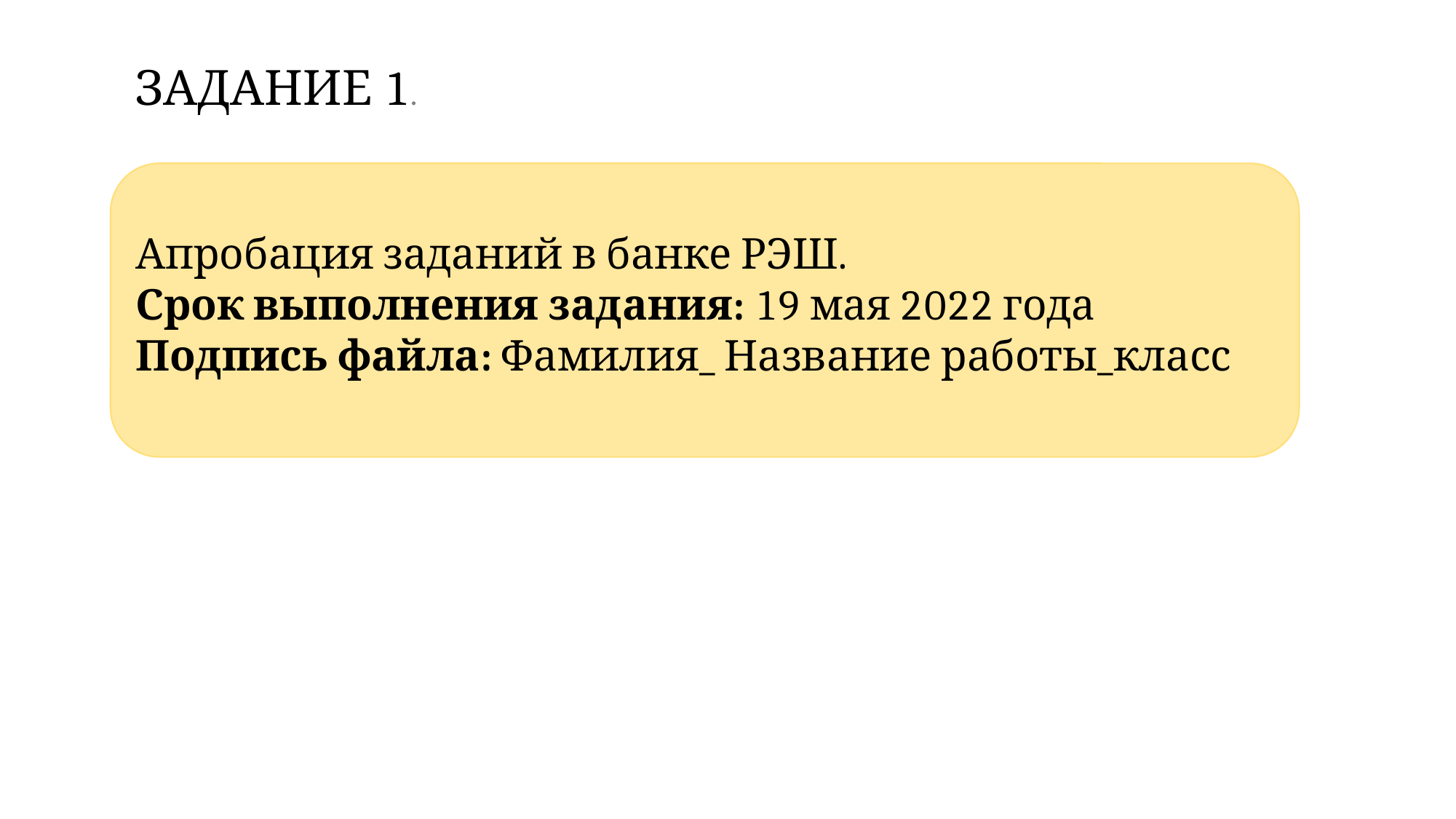

ЗАДАНИЕ 1.

Апробация заданий в банке РЭШ.
Срок выполнения задания: 19 мая 2022 года
Подпись файла: Фамилия_ Название работы_класс